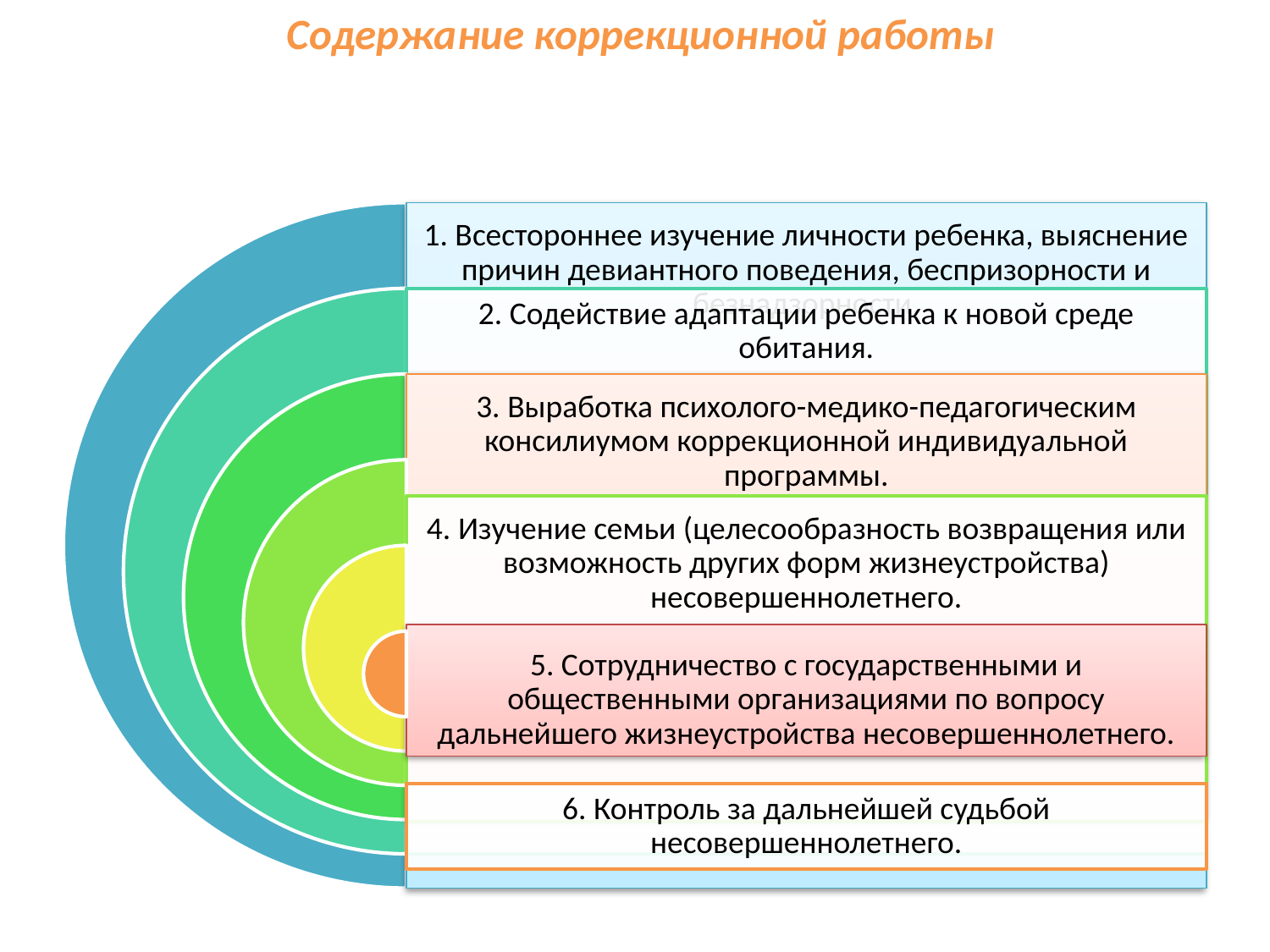

# Содержание коррекционной работы

1. Всестороннее изучение личности ребенка, выяснение причин девиантного поведения, беспризорности и безнадзорности.
2. Содействие адаптации ребенка к новой среде обитания.

3. Выработка психолого-медико-педагогическим консилиумом коррекционной индивидуальной программы.

4. Изучение семьи (целесообразность возвращения или возможность других форм жизнеустройства) несовершеннолетнего.

5. Сотрудничество с государственными и общественными организациями по вопросу дальнейшего жизнеустройства несовершеннолетнего.
6. Контроль за дальнейшей судьбой несовершеннолетнего.